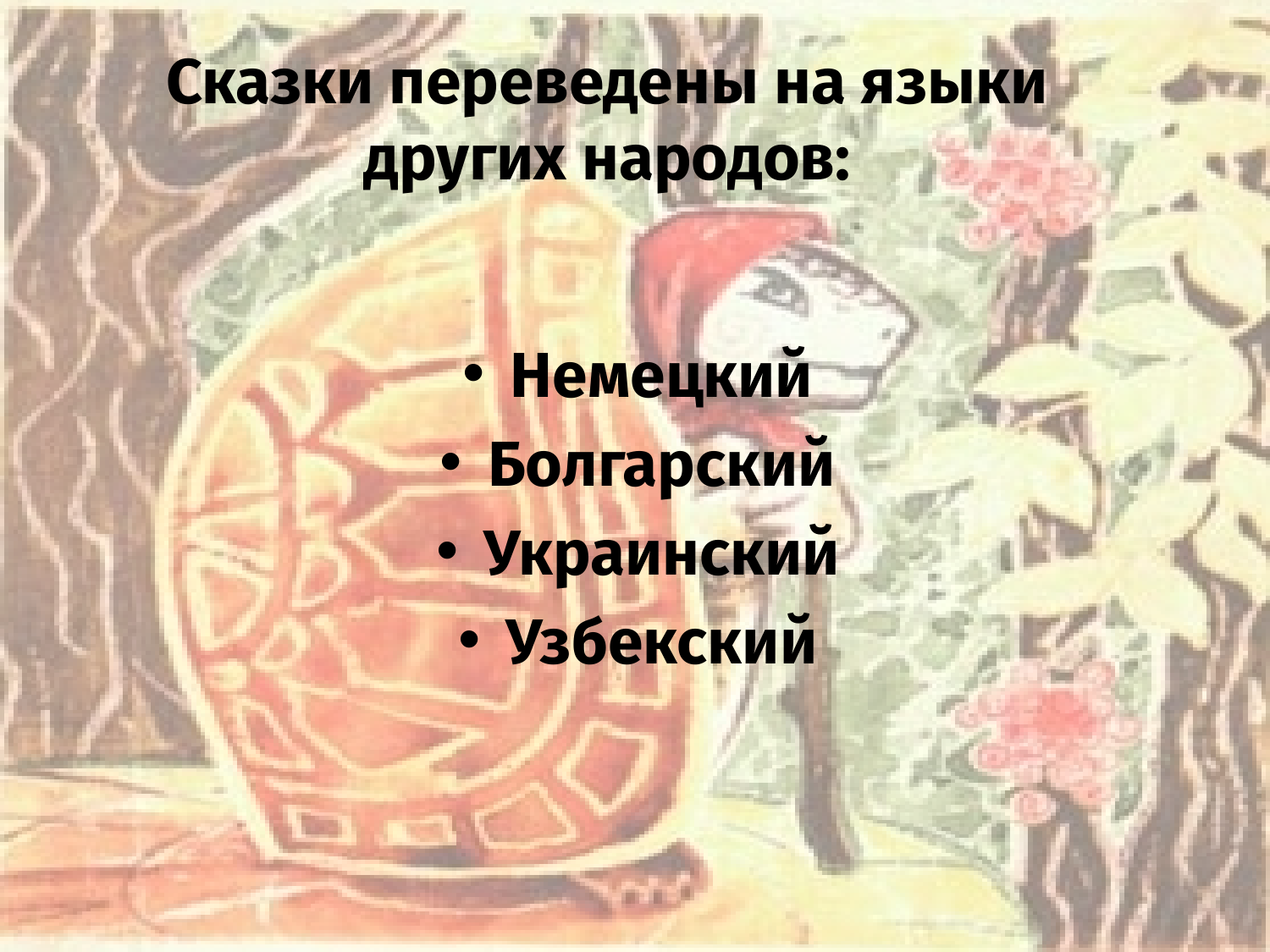

# Сказки переведены на языки других народов:

Немецкий
Болгарский
Украинский
Узбекский